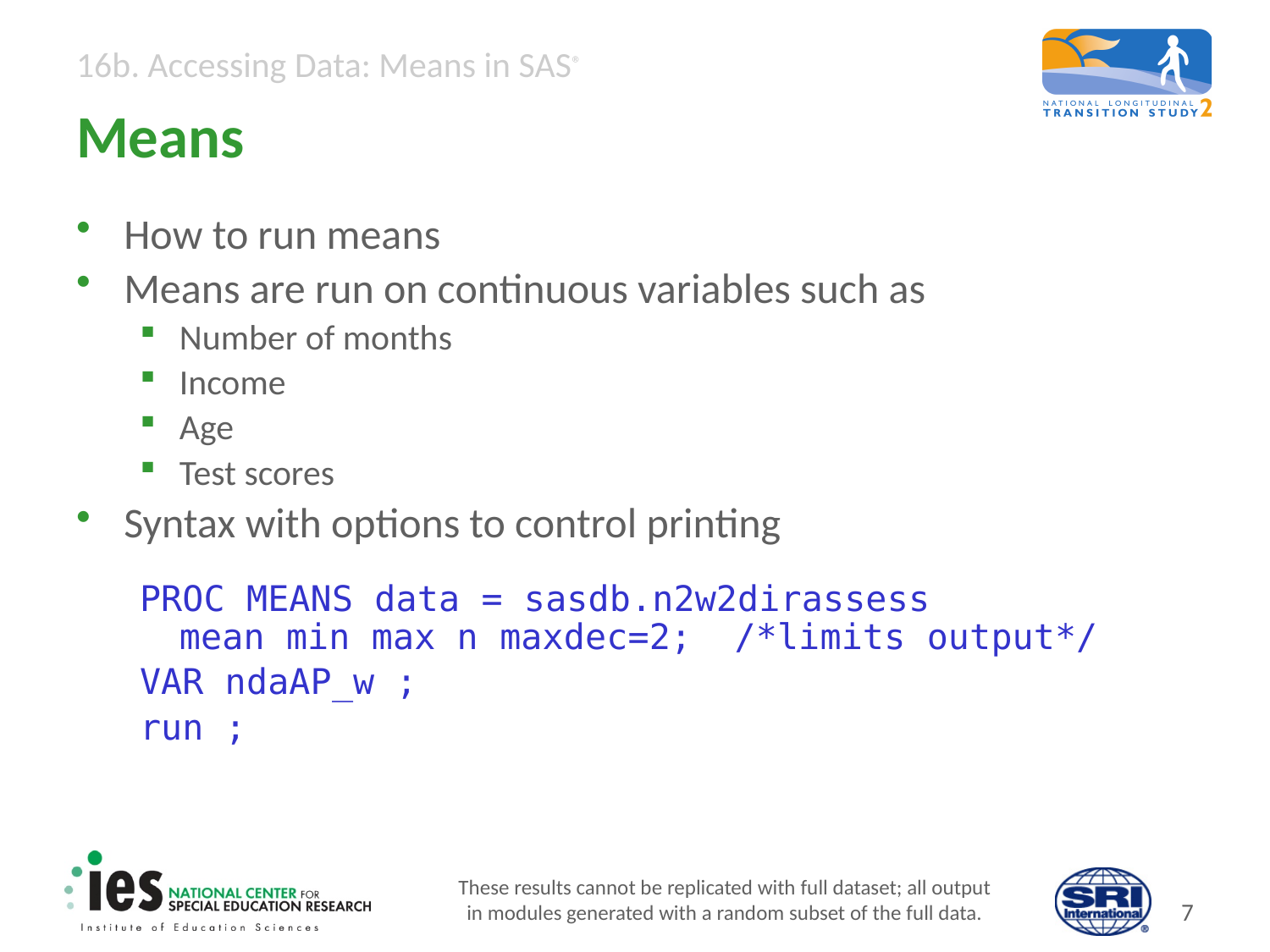

# Means
How to run means
Means are run on continuous variables such as
Number of months
Income
Age
Test scores
Syntax with options to control printing

PROC MEANS data = sasdb.n2w2dirassess
mean min max n maxdec=2;  /*limits output*/
VAR ndaAP_w ;
run ;

These results cannot be replicated with full dataset; all output
in modules generated with a random subset of the full data.
7